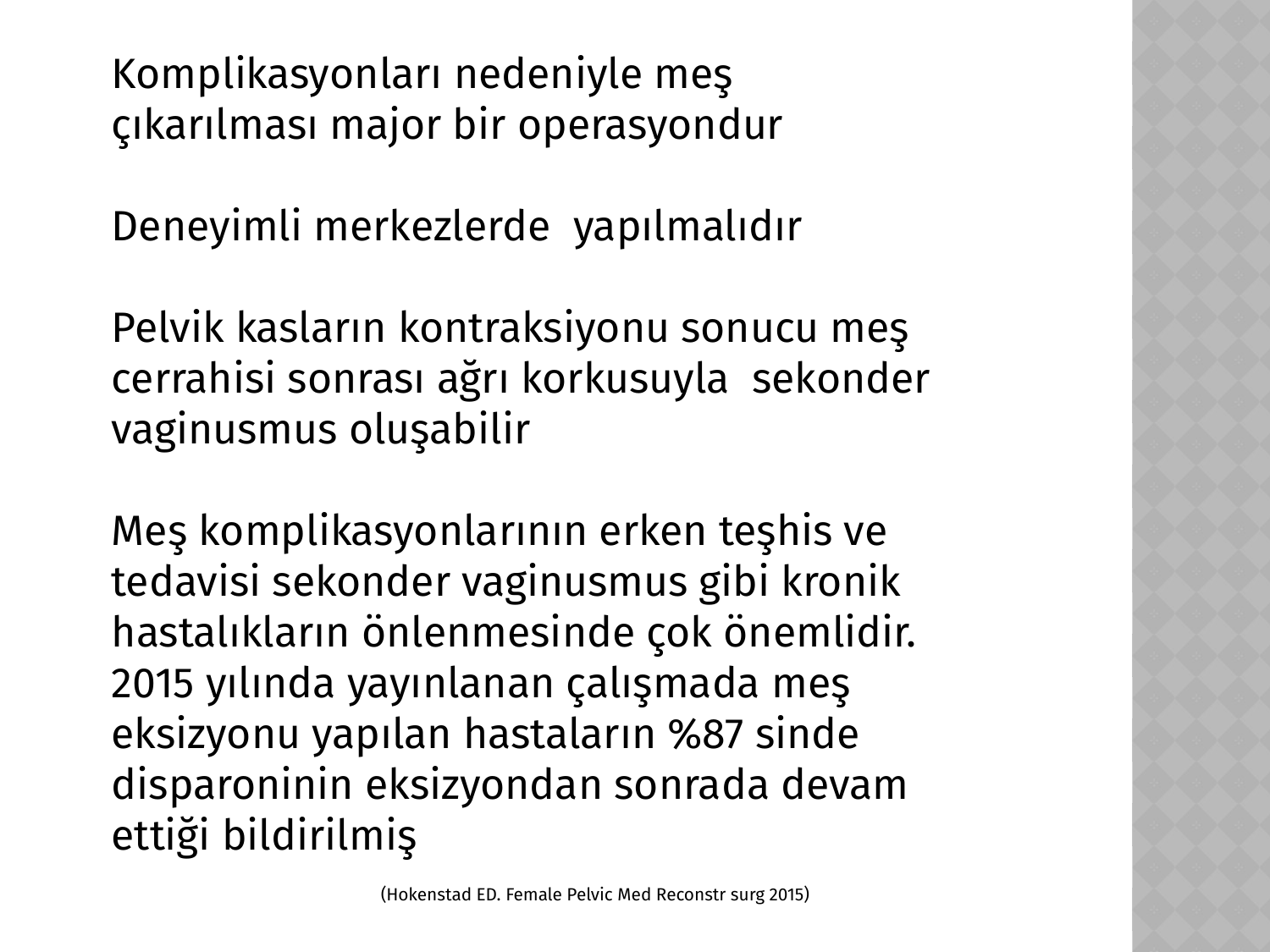

Komplikasyonları nedeniyle meş çıkarılması major bir operasyondur

Deneyimli merkezlerde  yapılmalıdır

Pelvik kasların kontraksiyonu sonucu meş cerrahisi sonrası ağrı korkusuyla  sekonder vaginusmus oluşabilir

Meş komplikasyonlarının erken teşhis ve tedavisi sekonder vaginusmus gibi kronik hastalıkların önlenmesinde çok önemlidir.
2015 yılında yayınlanan çalışmada meş eksizyonu yapılan hastaların %87 sinde disparoninin eksizyondan sonrada devam ettiği bildirilmiş
                        (Hokenstad ED. Female Pelvic Med Reconstr surg 2015)